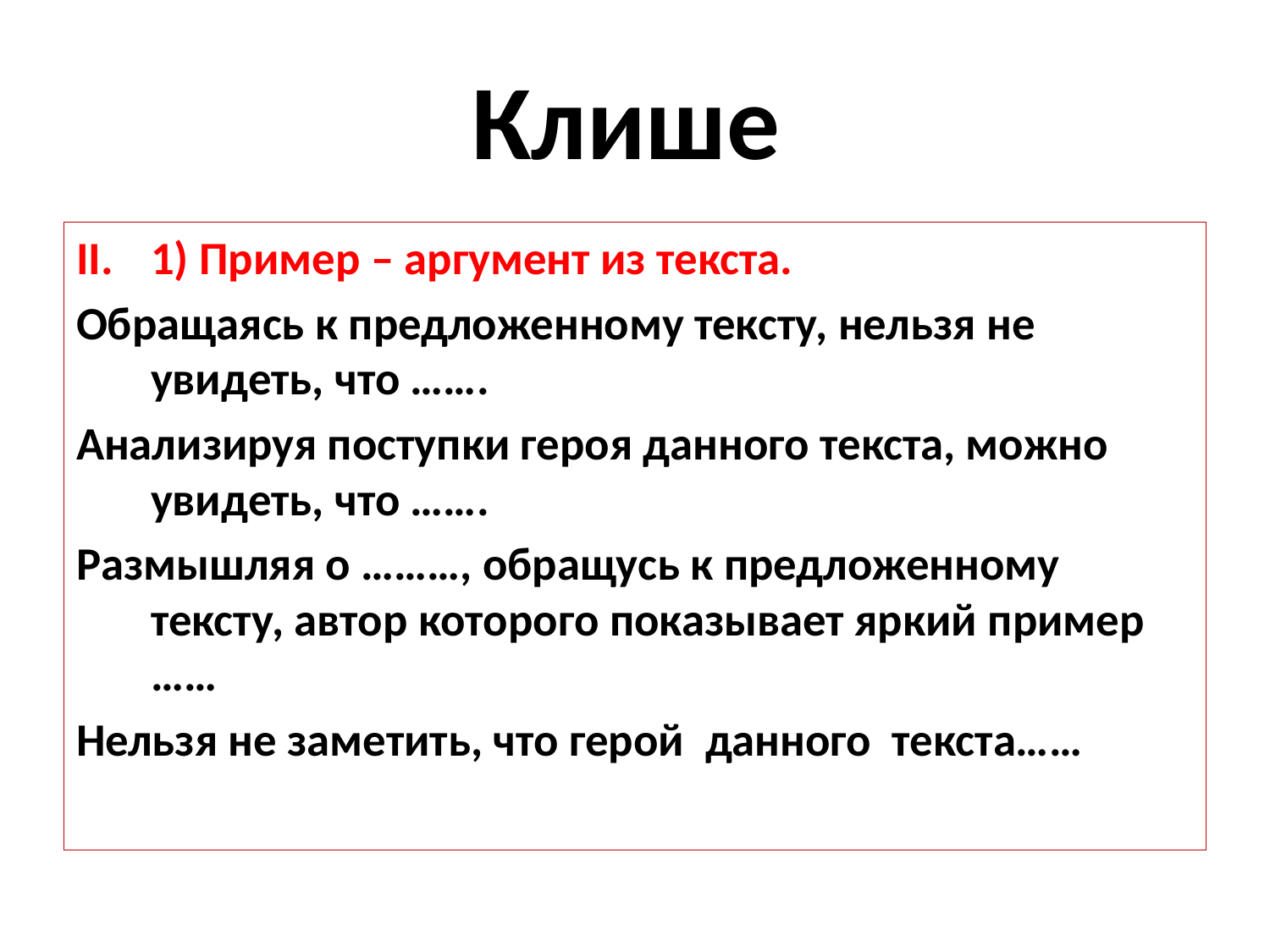

# Клише
1) Пример – аргумент из текста.
Обращаясь к предложенному тексту, нельзя не увидеть, что …….
Анализируя поступки героя данного текста, можно увидеть, что …….
Размышляя о ………, обращусь к предложенному тексту, автор которого показывает яркий пример ……
Нельзя не заметить, что герой  данного  текста……